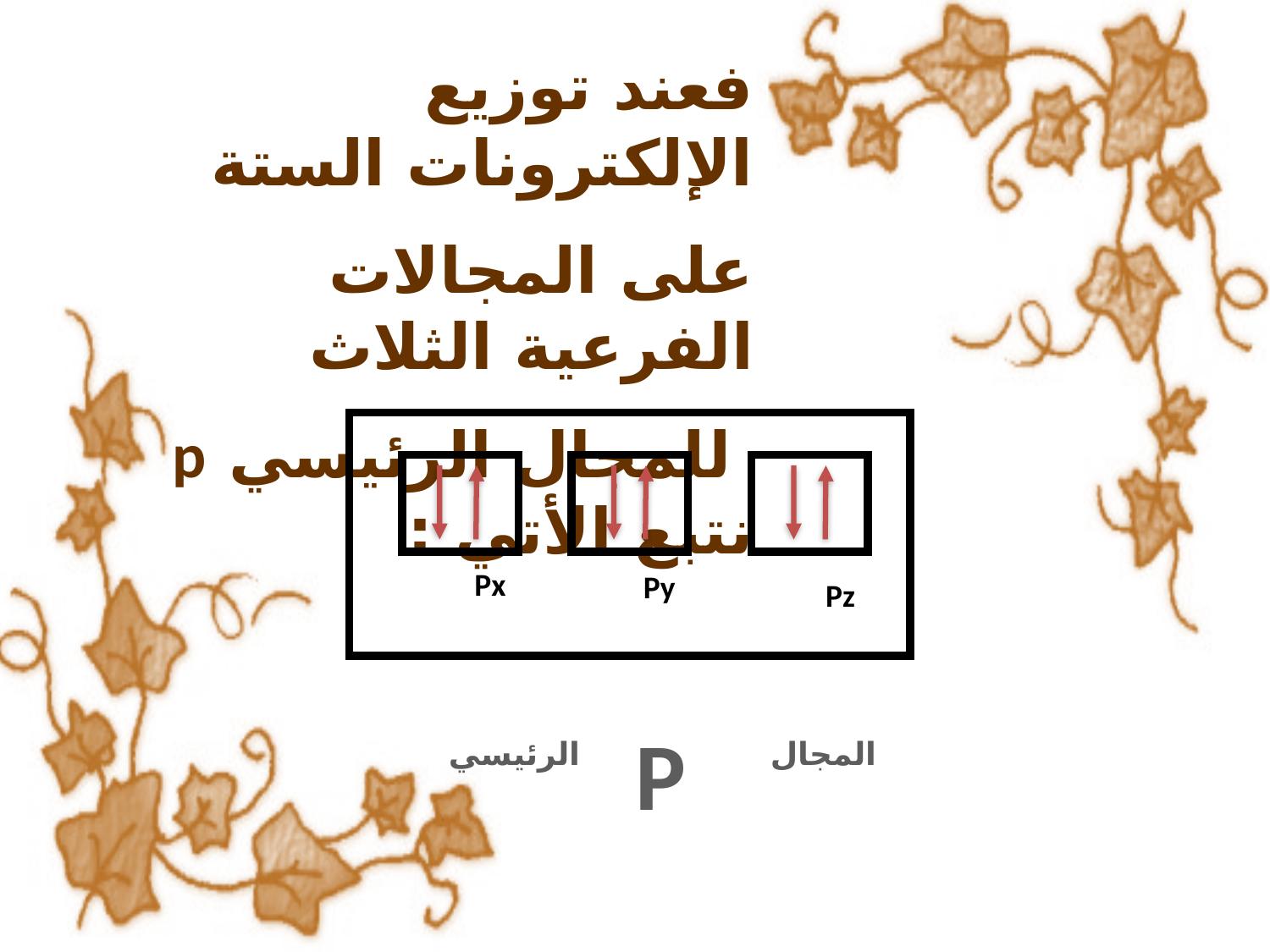

فعند توزيع الإلكترونات الستة
على المجالات الفرعية الثلاث
 للمجال الرئيسي p نتبع الأتي :

Px
Py
Pz
P
الرئيسي
المجال